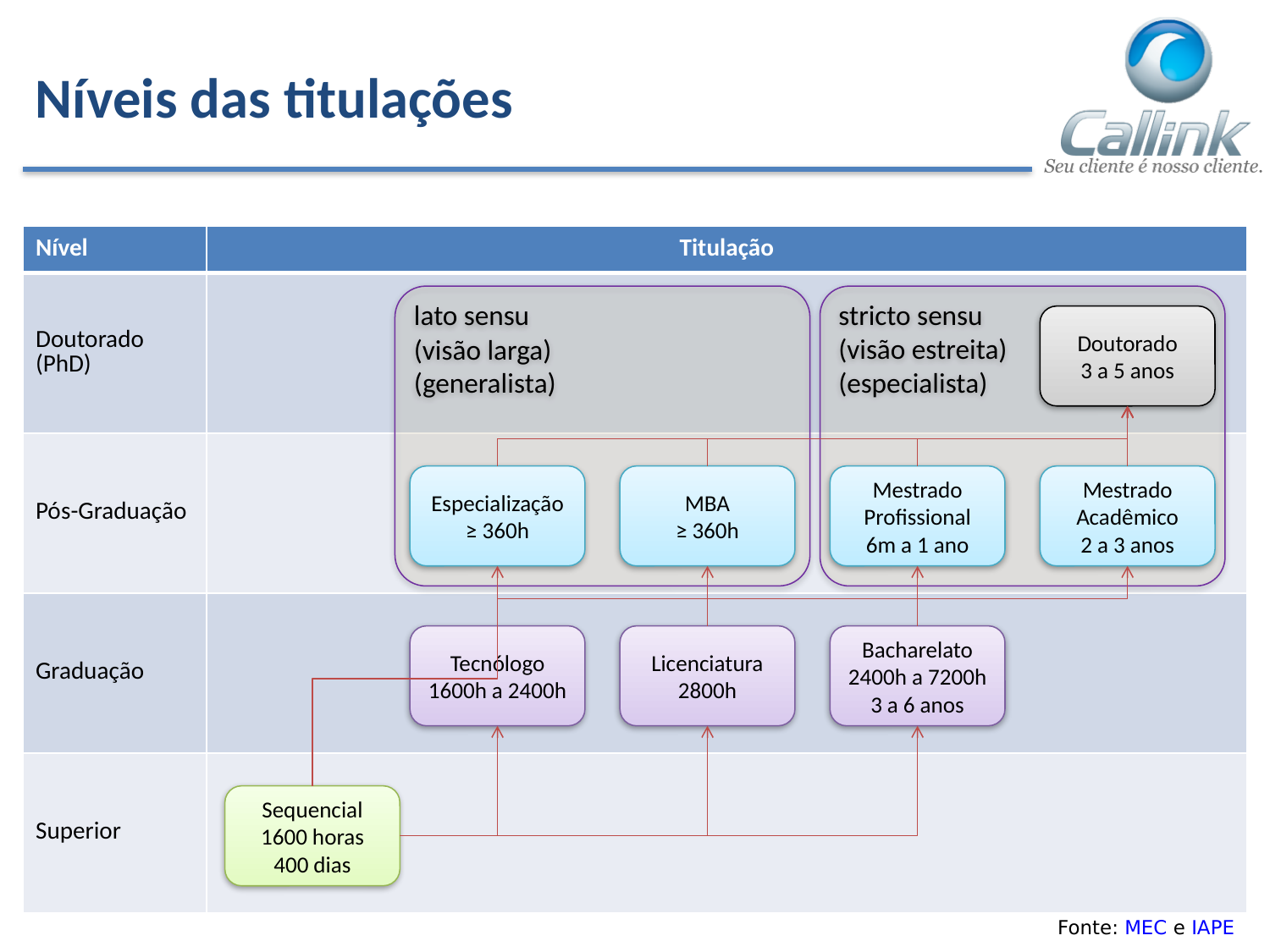

# Níveis das titulações
| Nível | Titulação |
| --- | --- |
| Doutorado (PhD) |  |
| Pós-Graduação |  |
| Graduação |  |
| Superior |  |
lato sensu
(visão larga)
(generalista)
stricto sensu
(visão estreita)
(especialista)
Doutorado
3 a 5 anos
Especialização
≥ 360h
MBA
≥ 360h
Mestrado
Profissional
6m a 1 ano
Mestrado Acadêmico
2 a 3 anos
Tecnólogo
1600h a 2400h
Licenciatura
2800h
Bacharelato
2400h a 7200h
3 a 6 anos
Sequencial
1600 horas
400 dias
Fonte: MEC e IAPE